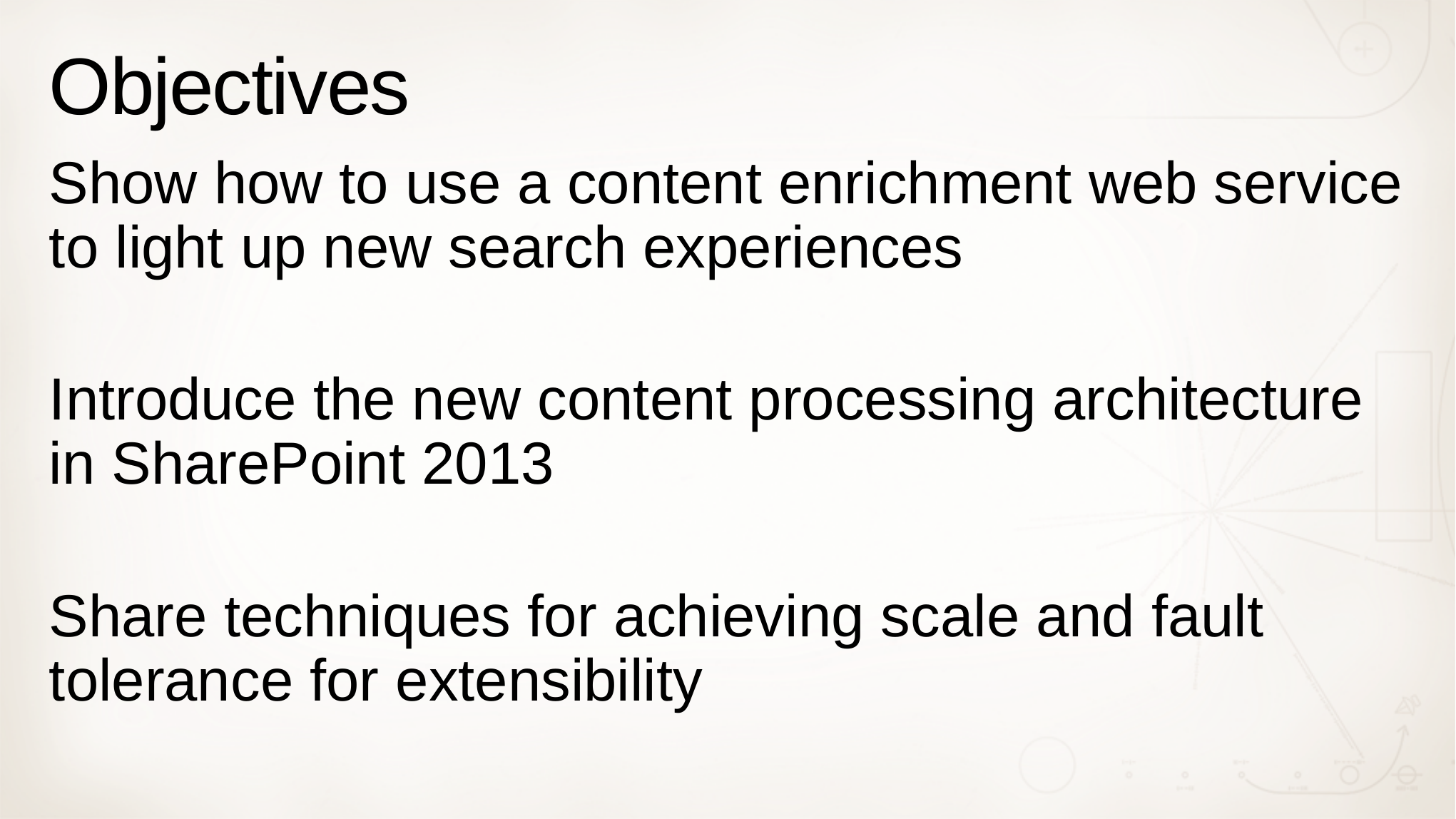

# Objectives
Show how to use a content enrichment web service to light up new search experiences

Introduce the new content processing architecture in SharePoint 2013

Share techniques for achieving scale and fault tolerance for extensibility